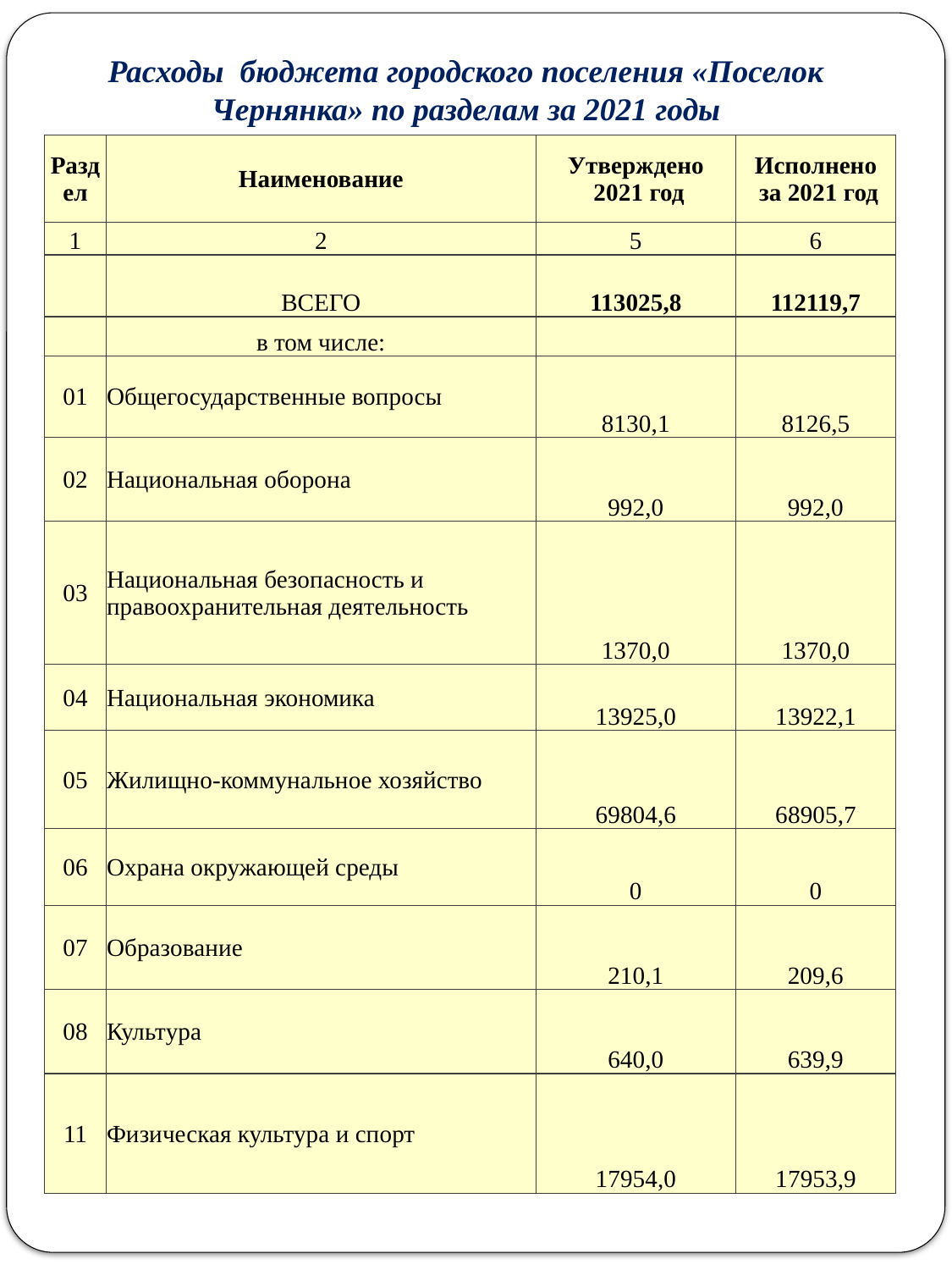

Расходы  бюджета городского поселения «Поселок Чернянка» по разделам за 2021 годы
| Раздел | Наименование | Утверждено 2021 год | Исполнено за 2021 год |
| --- | --- | --- | --- |
| 1 | 2 | 5 | 6 |
|  | ВСЕГО | 113025,8 | 112119,7 |
|  | в том числе: |  |  |
| 01 | Общегосударственные вопросы | 8130,1 | 8126,5 |
| 02 | Национальная оборона | 992,0 | 992,0 |
| 03 | Национальная безопасность и правоохранительная деятельность | 1370,0 | 1370,0 |
| 04 | Национальная экономика | 13925,0 | 13922,1 |
| 05 | Жилищно-коммунальное хозяйство | 69804,6 | 68905,7 |
| 06 | Охрана окружающей среды | 0 | 0 |
| 07 | Образование | 210,1 | 209,6 |
| 08 | Культура | 640,0 | 639,9 |
| 11 | Физическая культура и спорт | 17954,0 | 17953,9 |